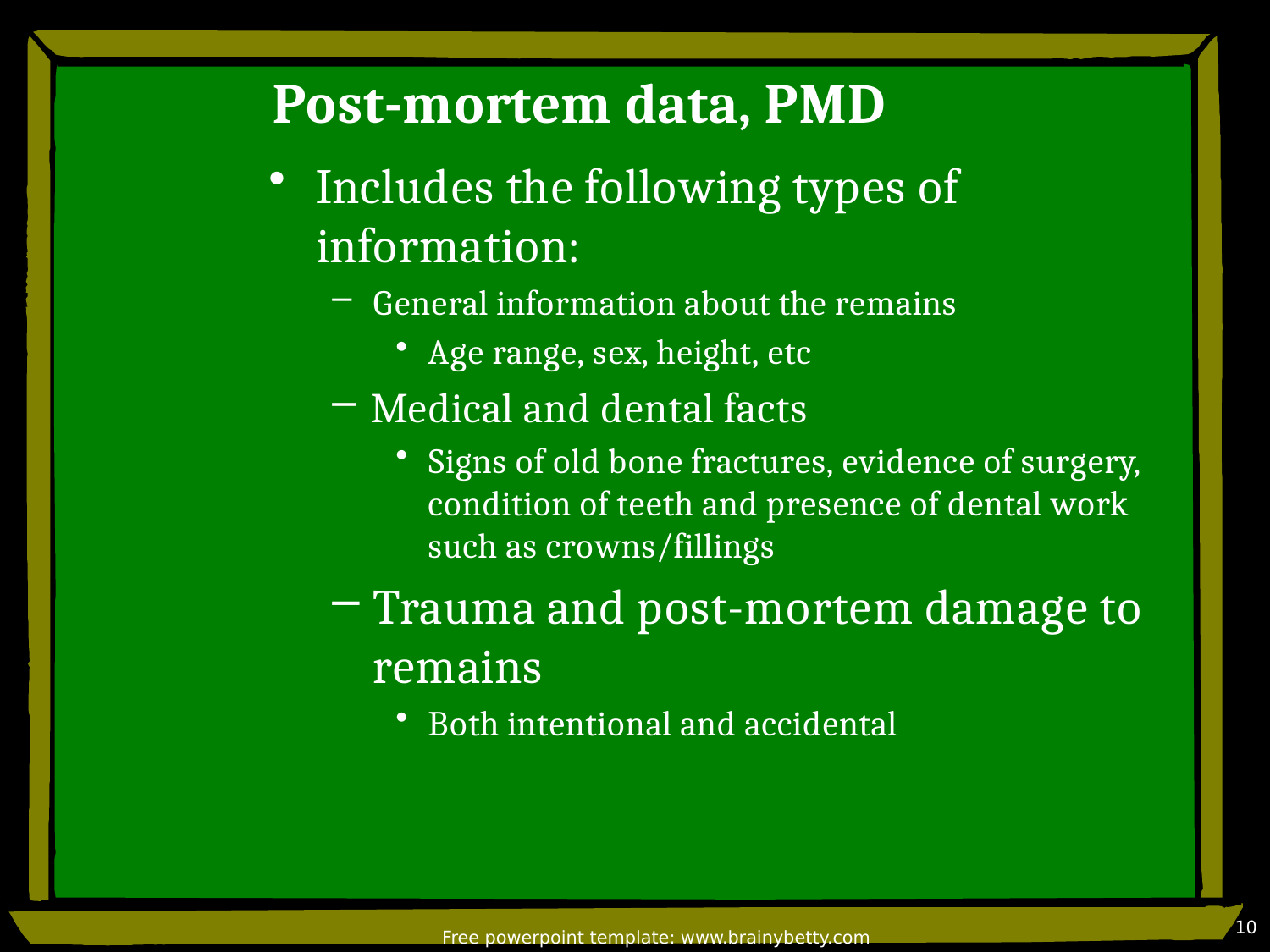

# Post-mortem data, PMD
Includes the following types of information:
General information about the remains
Age range, sex, height, etc
Medical and dental facts
Signs of old bone fractures, evidence of surgery, condition of teeth and presence of dental work such as crowns/fillings
Trauma and post-mortem damage to remains
Both intentional and accidental

10
Free powerpoint template: www.brainybetty.com